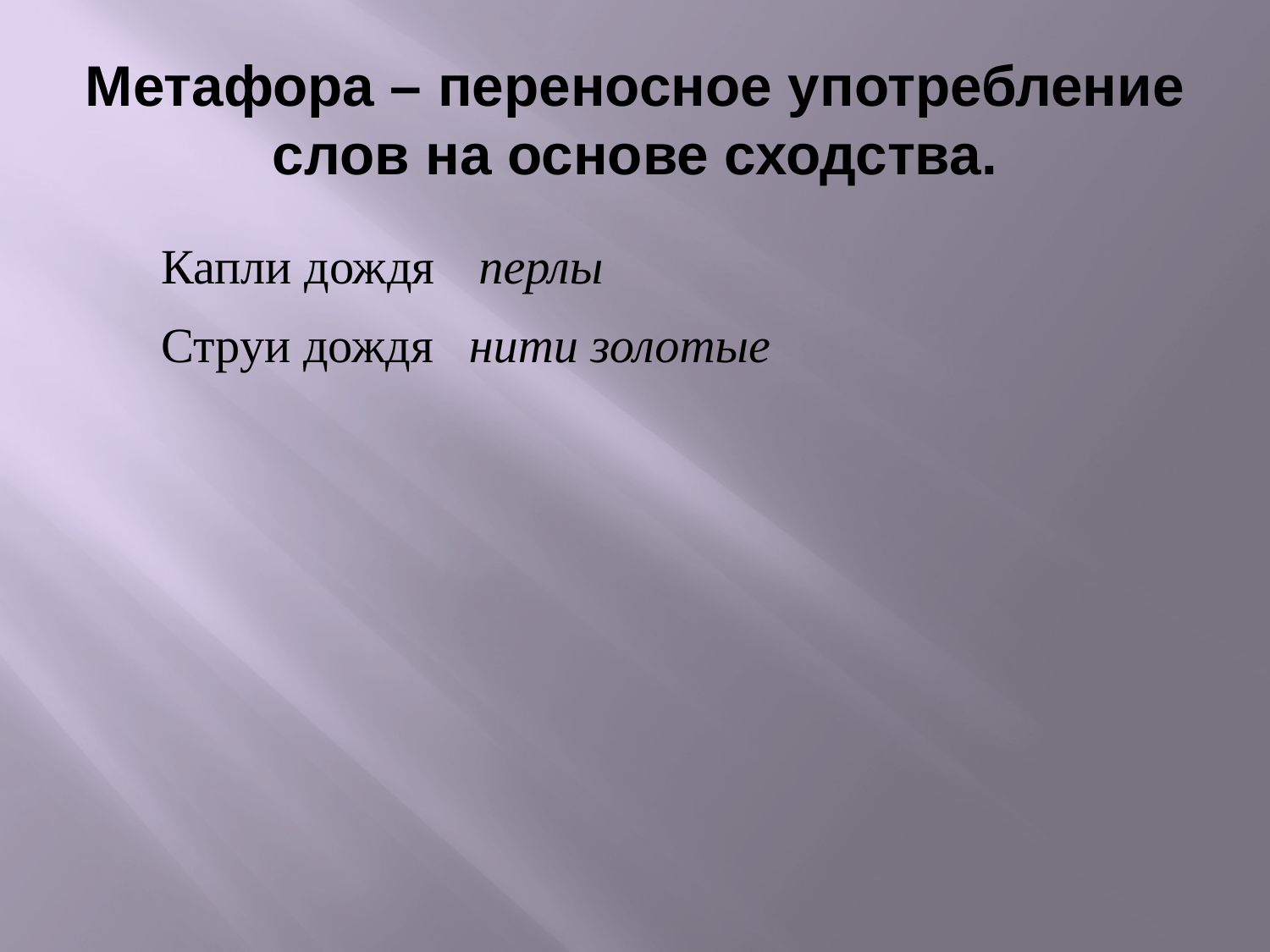

# Метафора – переносное употребление слов на основе сходства.
Капли дождя
перлы

Струи дождя
нити золотые